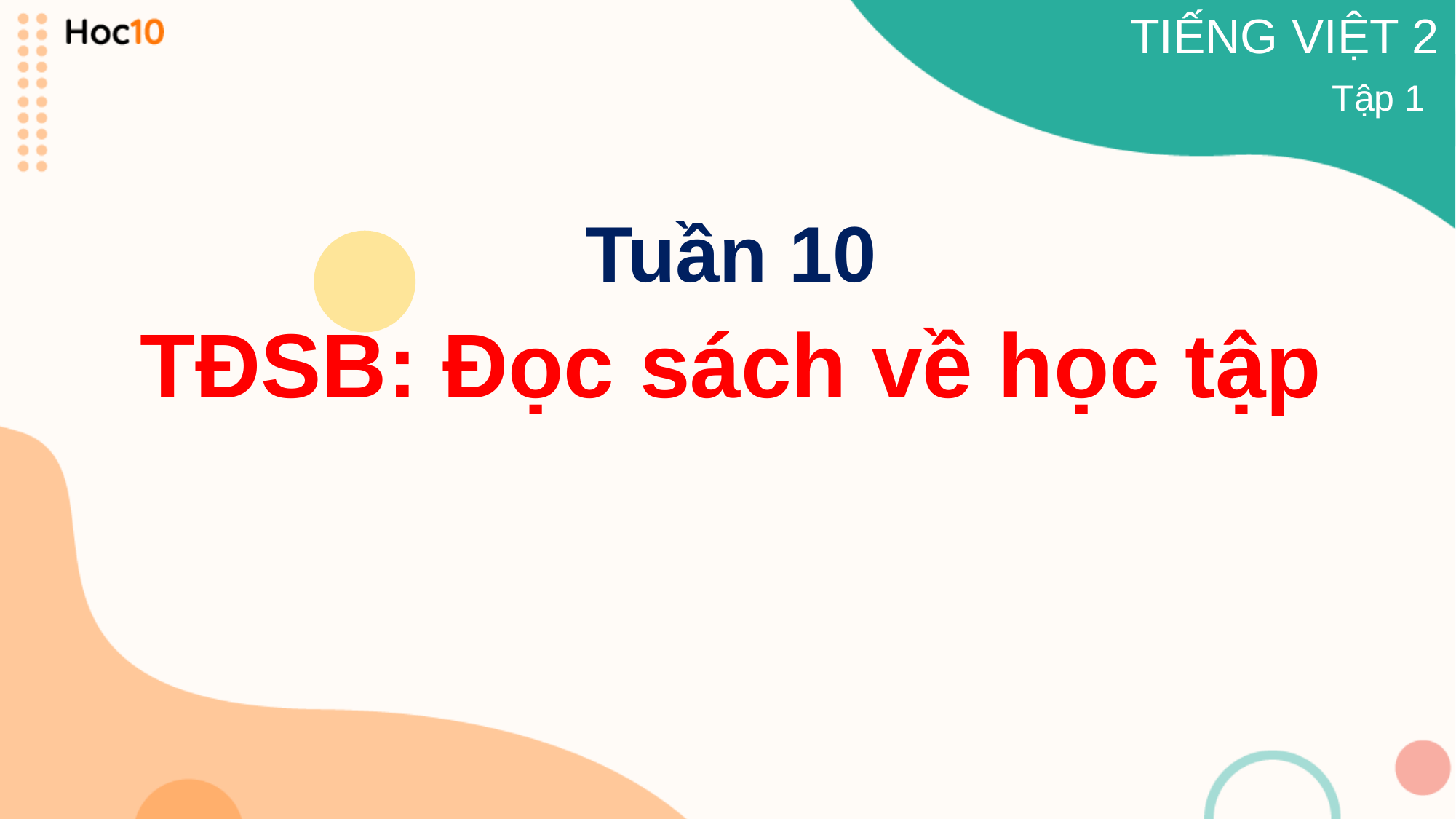

TIẾNG VIỆT 2
Tập 1
Tuần 10
TĐSB: Đọc sách về học tập